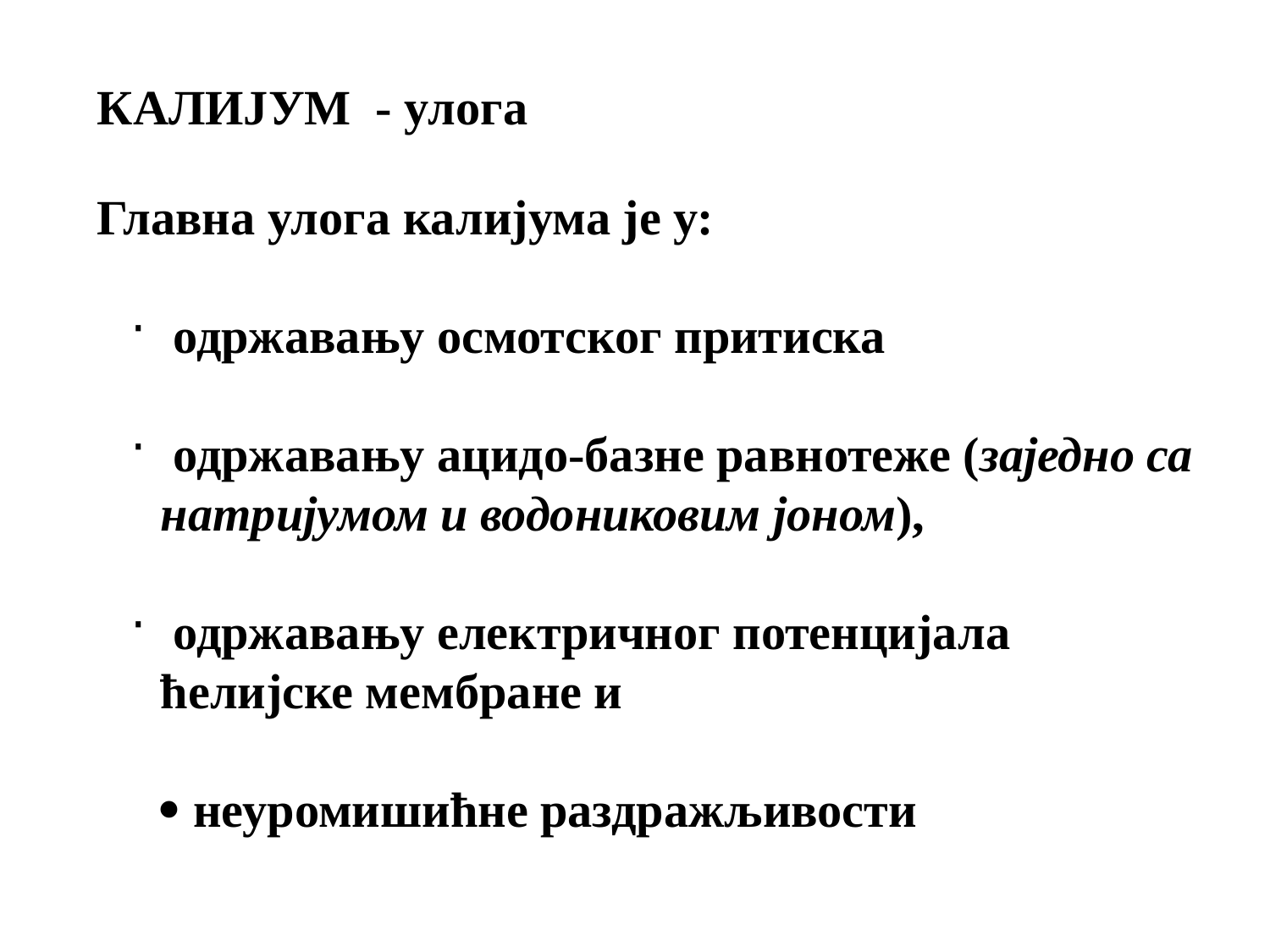

КАЛИЈУМ  - улога

Главна улога калијума је у:

 одржавању осмотског притиска

 одржавању ацидо-базне равнотеже (заједно са натријумом и водониковим јоном),

 одржавању електричног потенцијала ћелијске мембране и

• неуромишићне раздражљивости